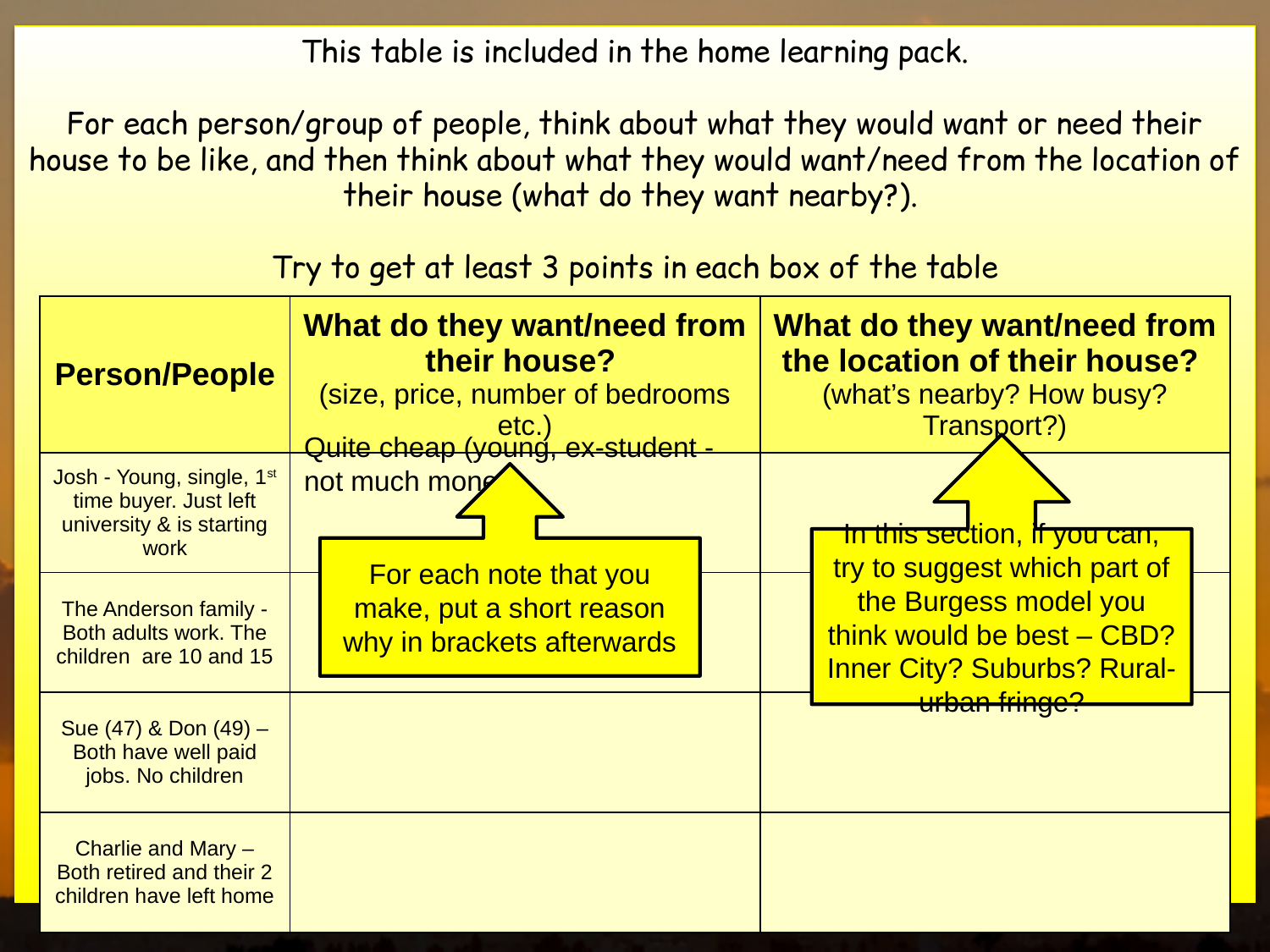

This table is included in the home learning pack.

For each person/group of people, think about what they would want or need their house to be like, and then think about what they would want/need from the location of their house (what do they want nearby?).

Try to get at least 3 points in each box of the table

| Person/People | What do they want/need from their house? (size, price, number of bedrooms etc.) | What do they want/need from the location of their house? (what’s nearby? How busy? Transport?) |
| --- | --- | --- |
| Josh - Young, single, 1st time buyer. Just left university & is starting work |  |  |
| The Anderson family - Both adults work. The children are 10 and 15 |  |  |
| Sue (47) & Don (49) – Both have well paid jobs. No children |  |  |
| Charlie and Mary – Both retired and their 2 children have left home |  |  |
Quite cheap (young, ex-student - not much money)
In this section, if you can, try to suggest which part of the Burgess model you think would be best – CBD? Inner City? Suburbs? Rural-urban fringe?
For each note that you make, put a short reason why in brackets afterwards